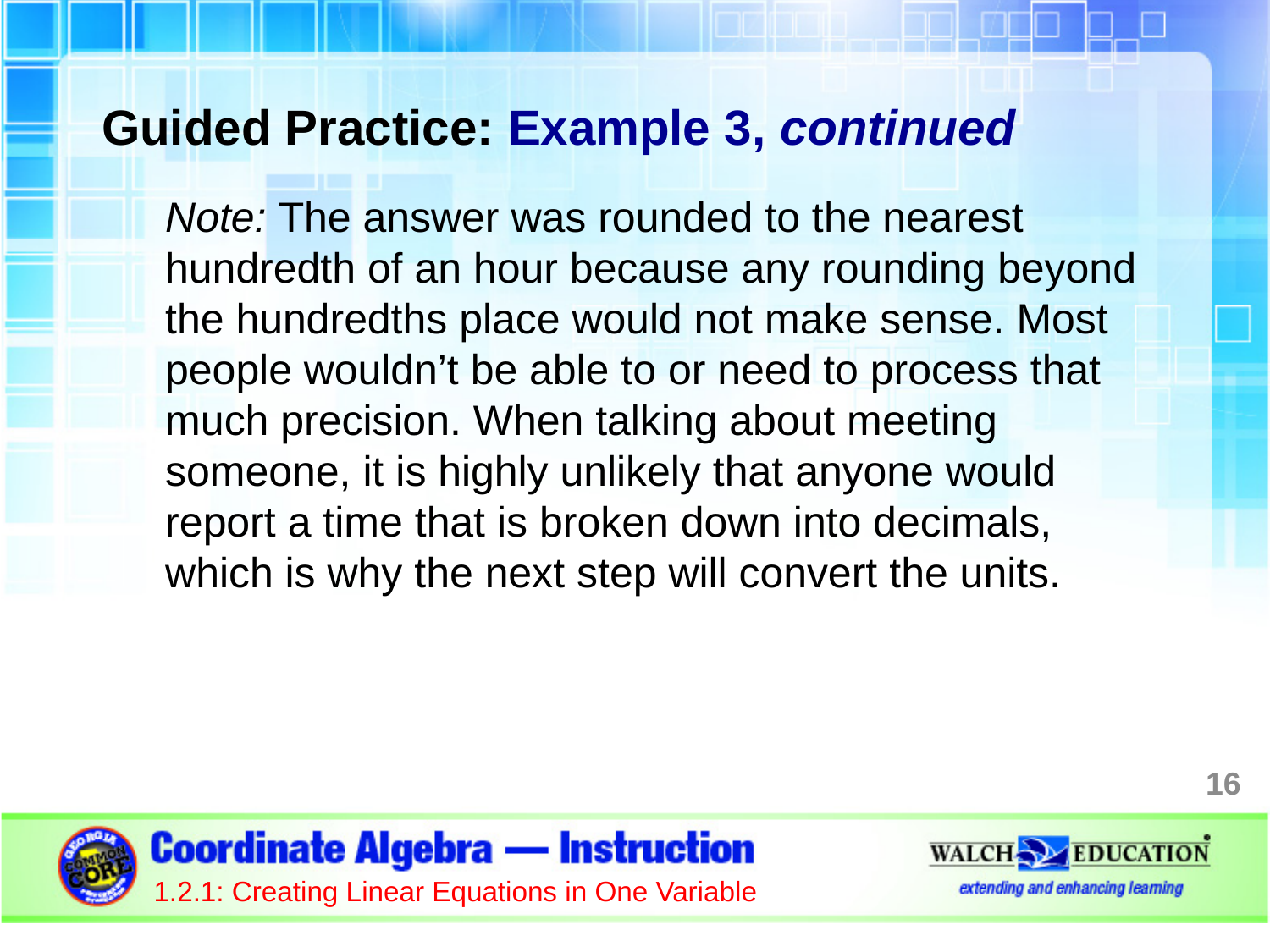

Guided Practice: Example 3, continued

Note: The answer was rounded to the nearest hundredth of an hour because any rounding beyond the hundredths place would not make sense. Most people wouldn’t be able to or need to process that much precision. When talking about meeting someone, it is highly unlikely that anyone would report a time that is broken down into decimals, which is why the next step will convert the units.

16
1.2.1: Creating Linear Equations in One Variable